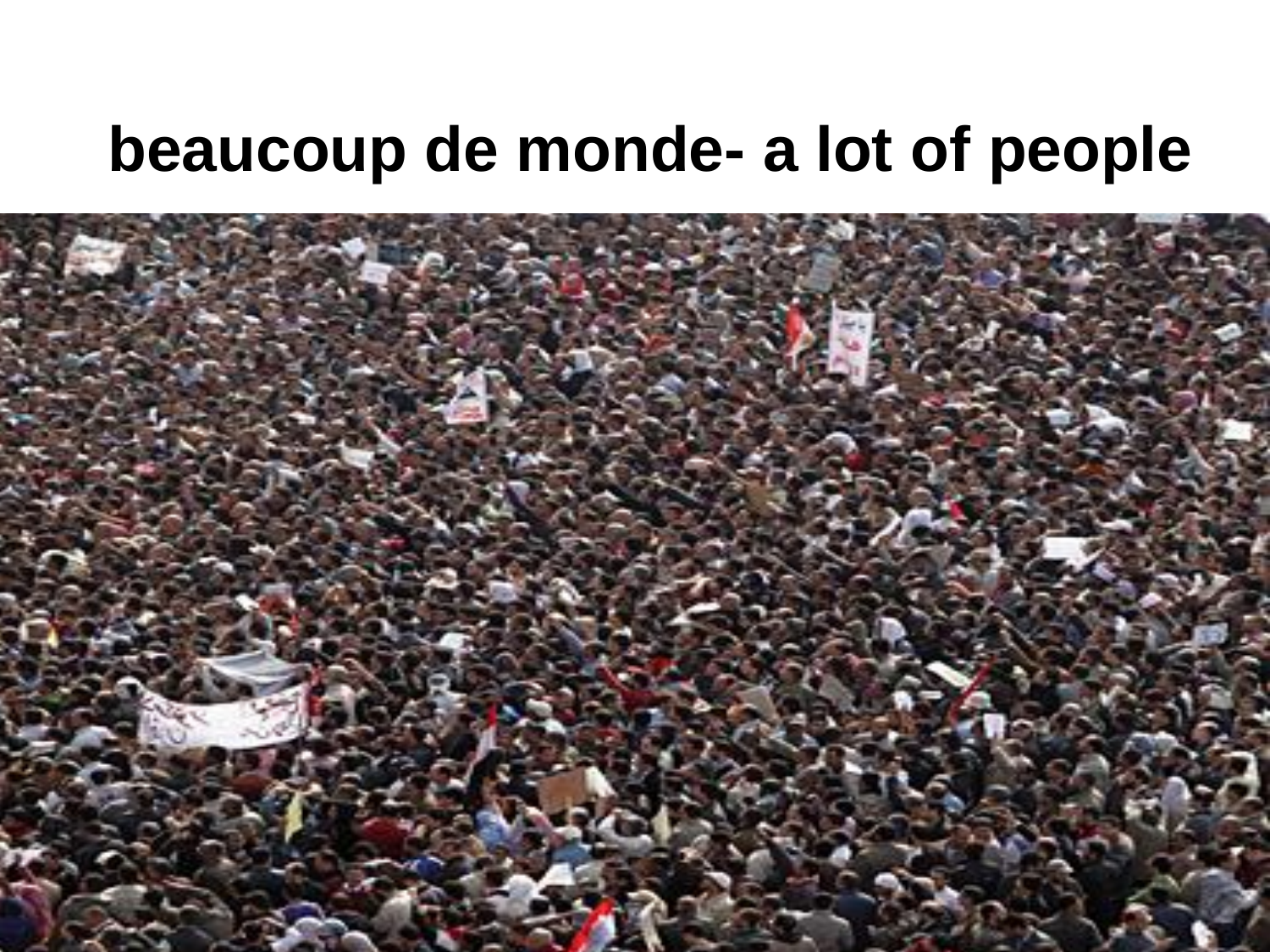

# beaucoup de monde- a lot of people